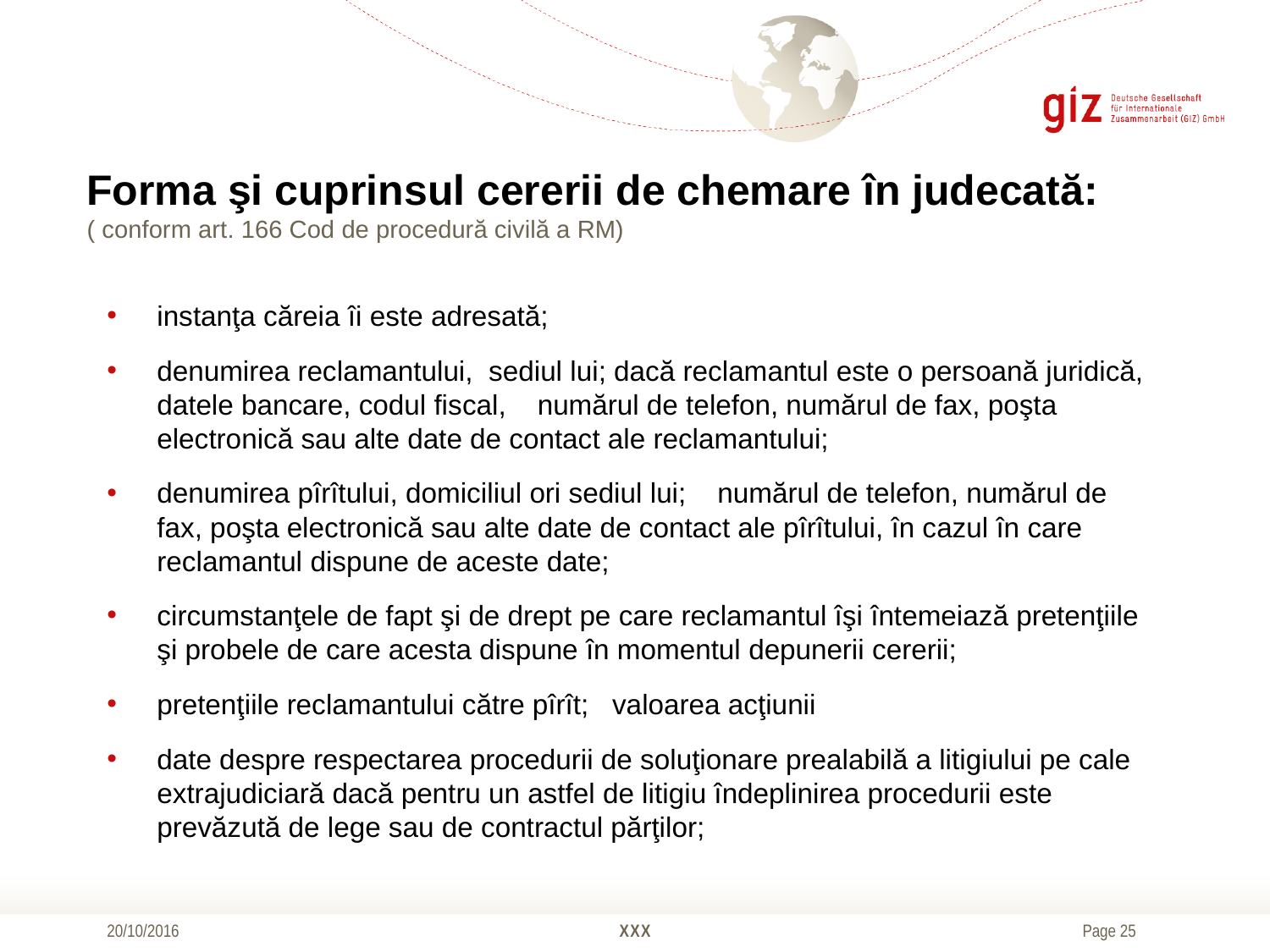

# Forma şi cuprinsul cererii de chemare în judecată: ( conform art. 166 Cod de procedură civilă a RM)
instanţa căreia îi este adresată;
denumirea reclamantului,  sediul lui; dacă reclamantul este o persoană juridică, datele bancare, codul fiscal,    numărul de telefon, numărul de fax, poşta electronică sau alte date de contact ale reclamantului;
denumirea pîrîtului, domiciliul ori sediul lui;    numărul de telefon, numărul de fax, poşta electronică sau alte date de contact ale pîrîtului, în cazul în care reclamantul dispune de aceste date;
circumstanţele de fapt şi de drept pe care reclamantul îşi întemeiază pretenţiile şi probele de care acesta dispune în momentul depunerii cererii;
pretenţiile reclamantului către pîrît;   valoarea acţiunii
date despre respectarea procedurii de soluţionare prealabilă a litigiului pe cale extrajudiciară dacă pentru un astfel de litigiu îndeplinirea procedurii este prevăzută de lege sau de contractul părţilor;

20/10/2016
XXX